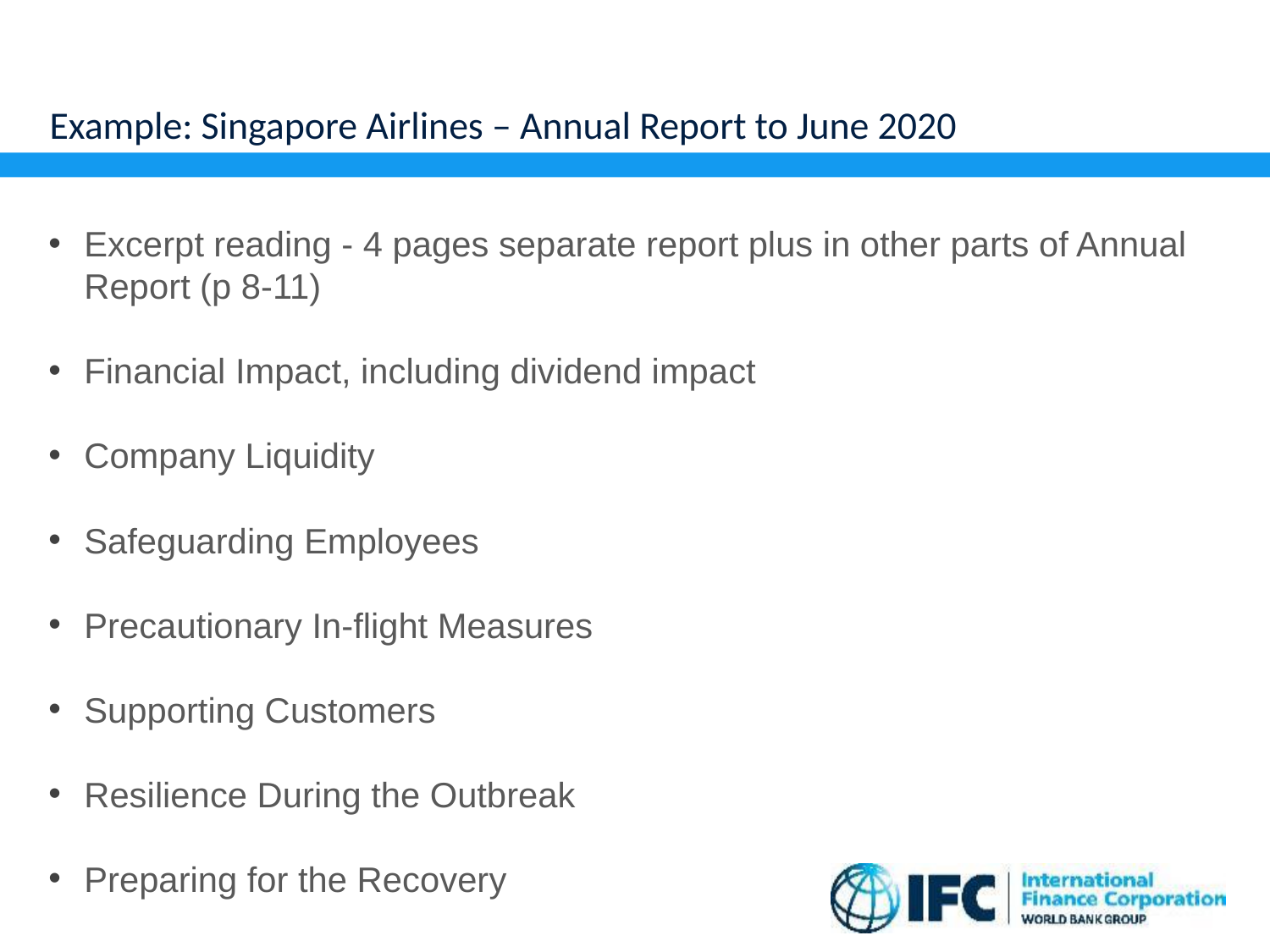

# Example: Singapore Airlines – Annual Report to June 2020
Excerpt reading - 4 pages separate report plus in other parts of Annual Report (p 8-11)
Financial Impact, including dividend impact
Company Liquidity
Safeguarding Employees
Precautionary In-flight Measures
Supporting Customers
Resilience During the Outbreak
Preparing for the Recovery